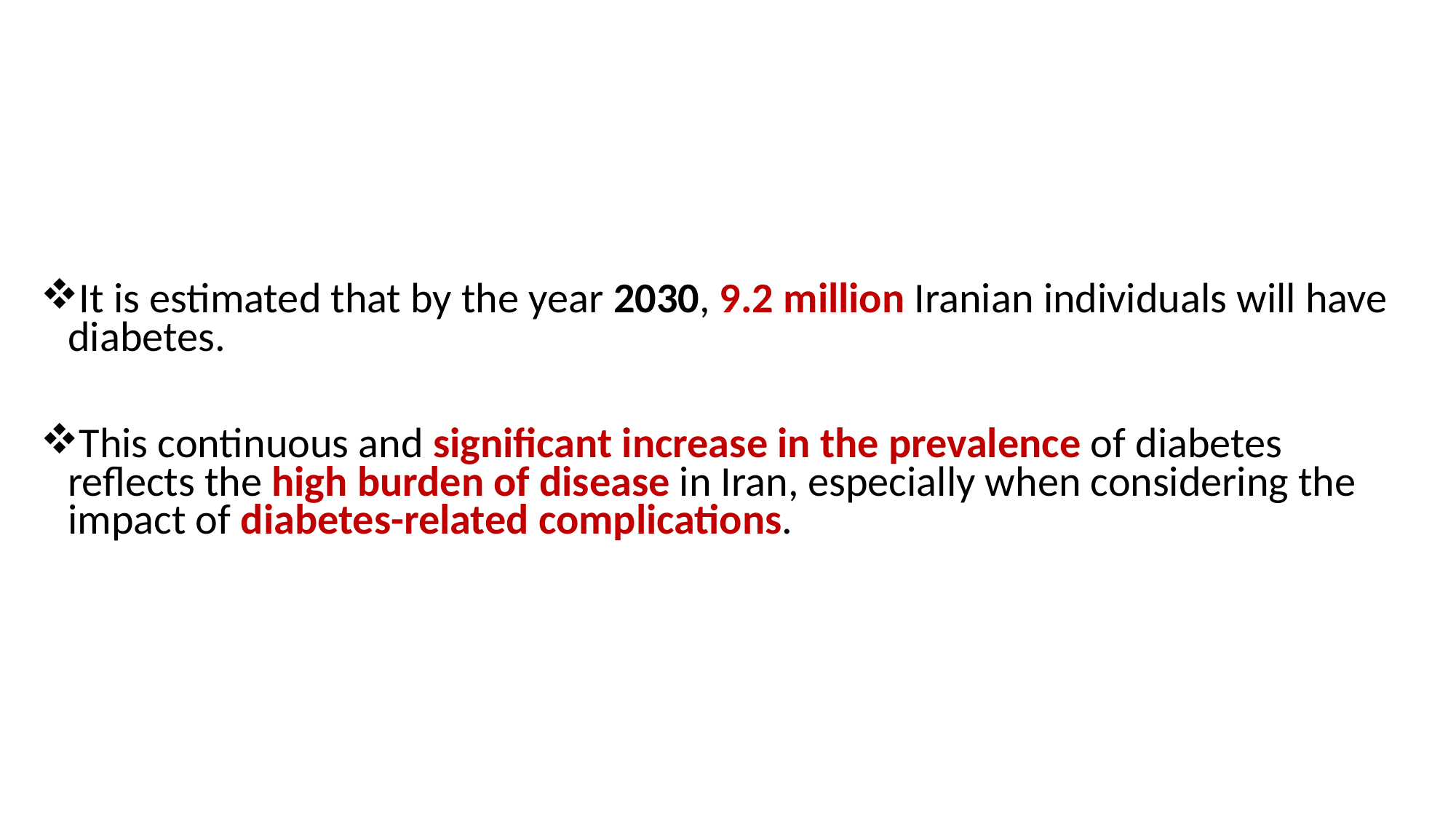

#

It is estimated that by the year 2030, 9.2 million Iranian individuals will have diabetes.

This continuous and significant increase in the prevalence of diabetes reflects the high burden of disease in Iran, especially when considering the impact of diabetes-related complications.